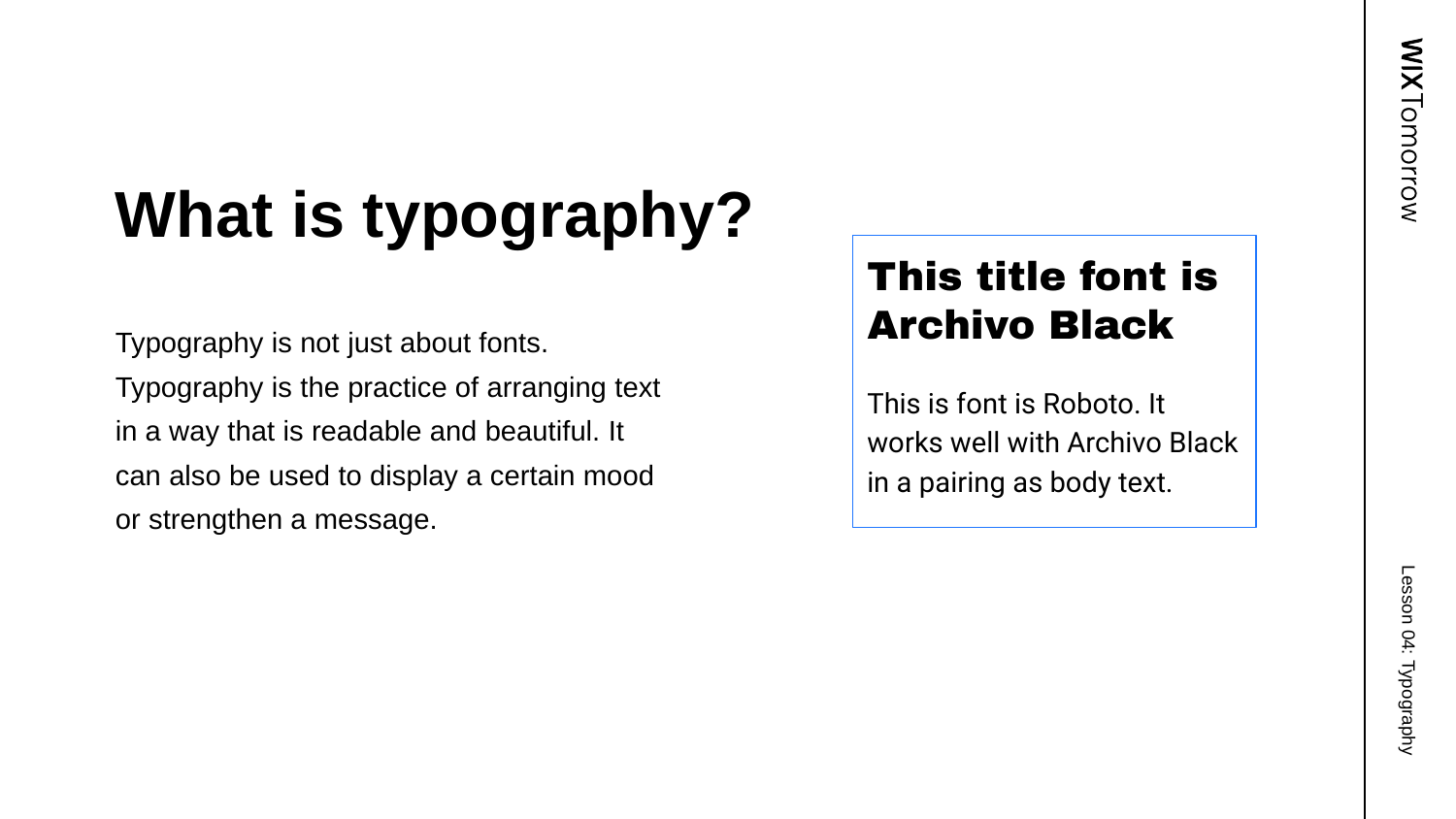

# What is typography?
This title font is Archivo Black

This is font is Roboto. It works well with Archivo Black in a pairing as body text.
Typography is not just about fonts. Typography is the practice of arranging text in a way that is readable and beautiful. It can also be used to display a certain mood or strengthen a message.